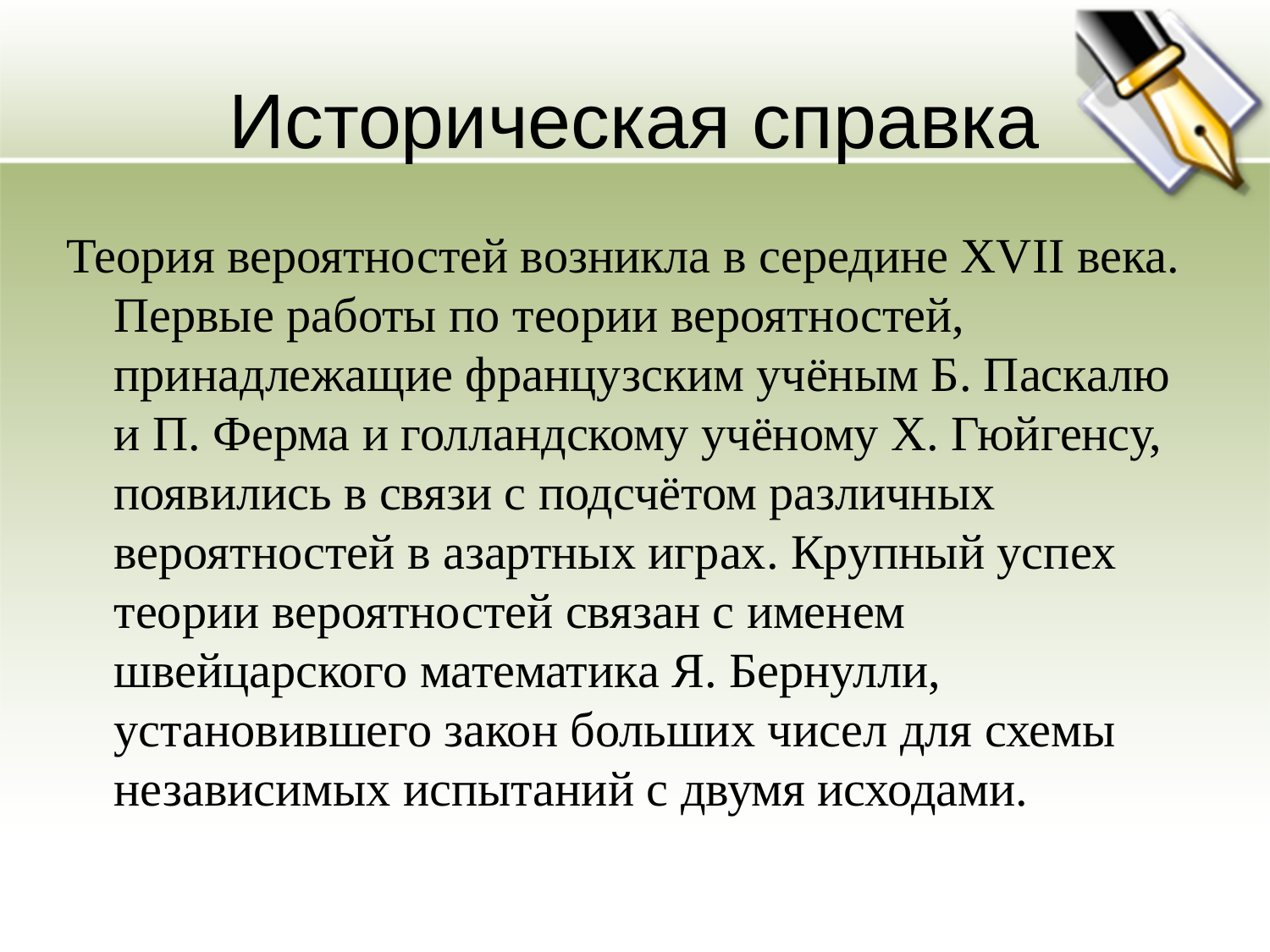

# Историческая справка
Теория вероятностей возникла в середине XVII века. Первые работы по теории вероятностей, принадлежащие французским учёным Б. Паскалю и П. Ферма и голландскому учёному X. Гюйгенсу, появились в связи с подсчётом различных вероятностей в азартных играх. Крупный успех теории вероятностей связан с именем швейцарского математика Я. Бернулли, установившего закон больших чисел для схемы независимых испытаний с двумя исходами.